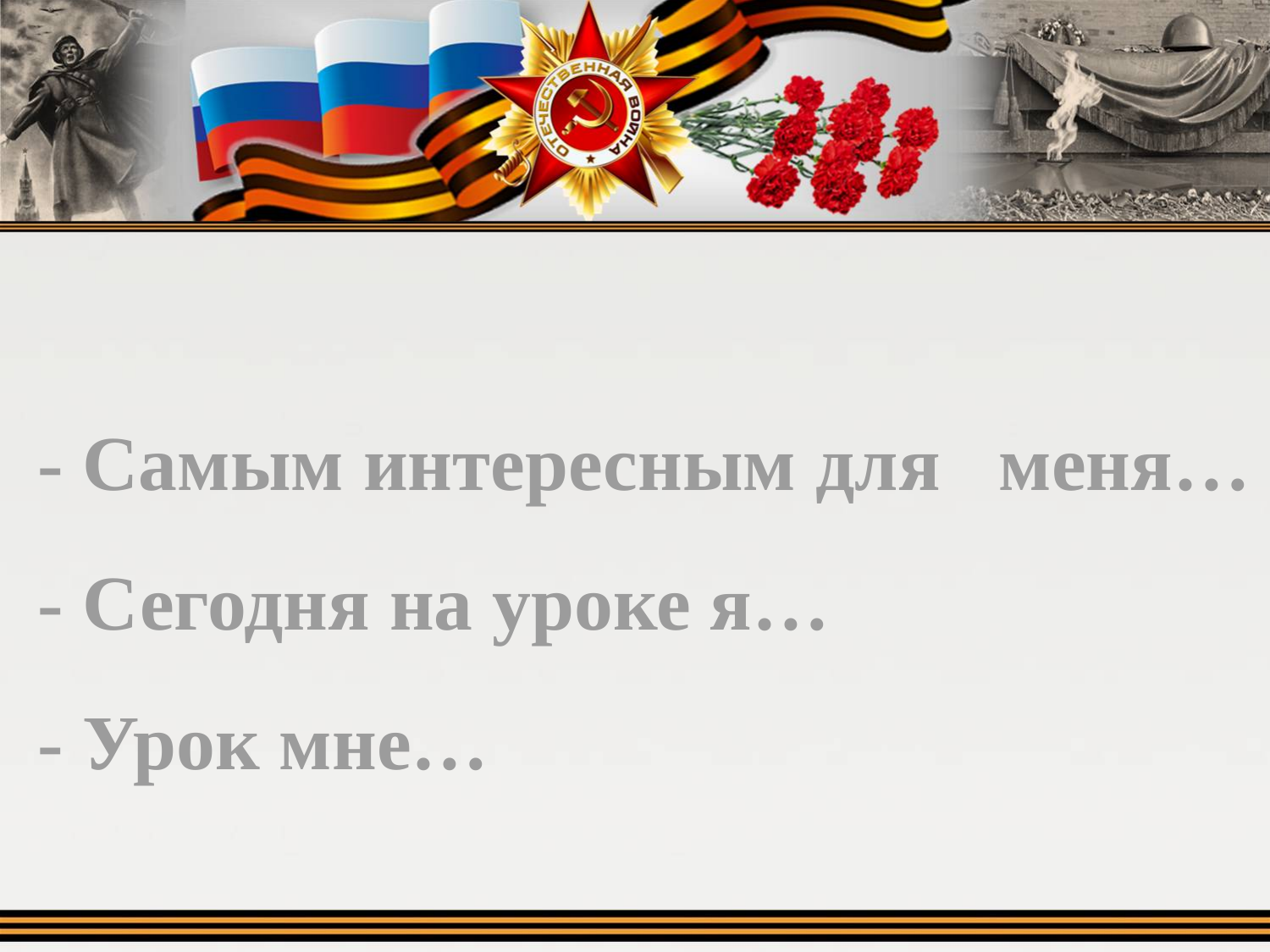

# - Самым интересным для   меня… - Сегодня на уроке я… - Урок мне…